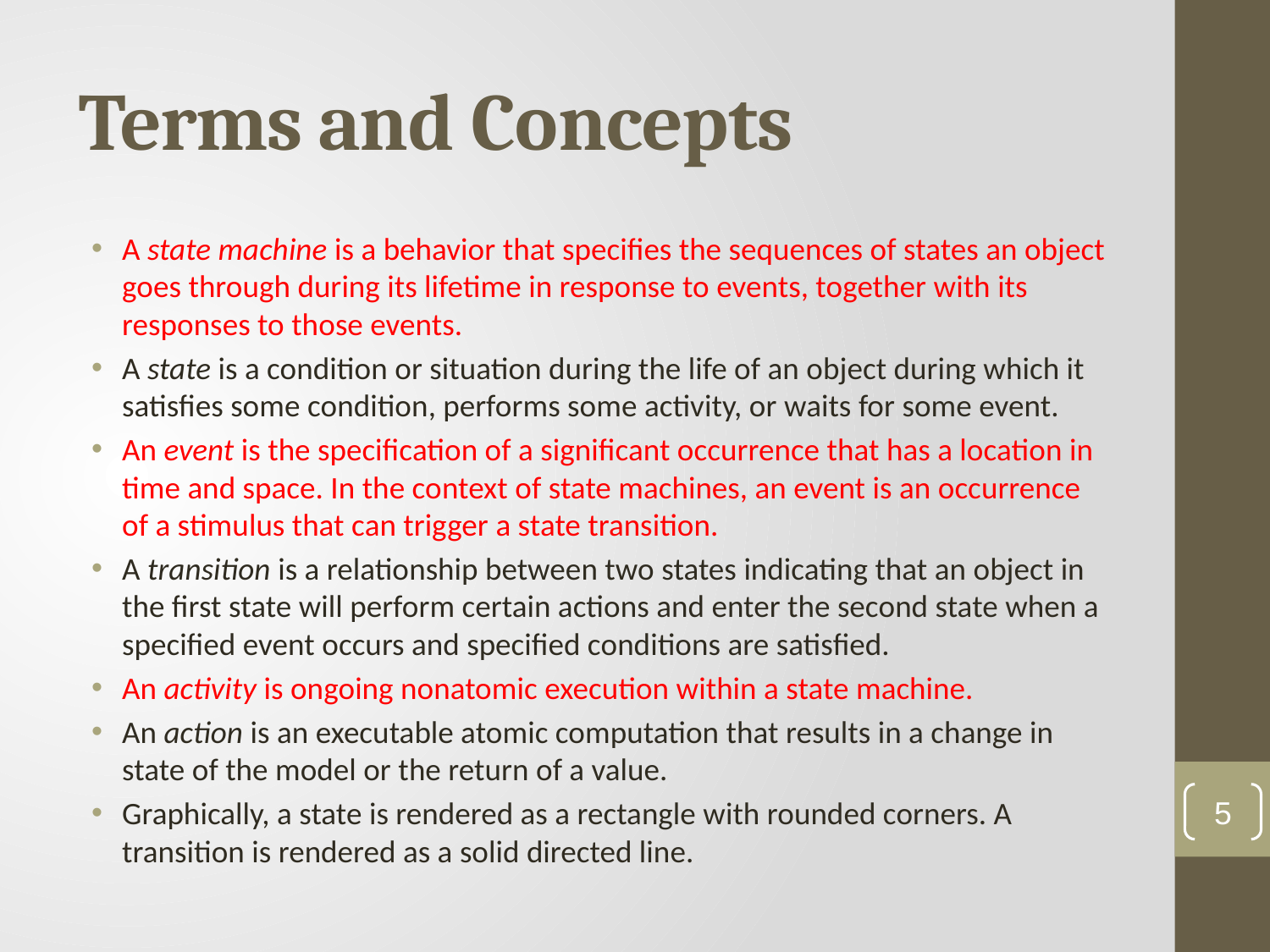

# Terms and Concepts
A state machine is a behavior that specifies the sequences of states an object goes through during its lifetime in response to events, together with its responses to those events.
A state is a condition or situation during the life of an object during which it satisfies some condition, performs some activity, or waits for some event.
An event is the specification of a significant occurrence that has a location in time and space. In the context of state machines, an event is an occurrence of a stimulus that can trigger a state transition.
A transition is a relationship between two states indicating that an object in the first state will perform certain actions and enter the second state when a specified event occurs and specified conditions are satisfied.
An activity is ongoing nonatomic execution within a state machine.
An action is an executable atomic computation that results in a change in state of the model or the return of a value.
Graphically, a state is rendered as a rectangle with rounded corners. A transition is rendered as a solid directed line.
5